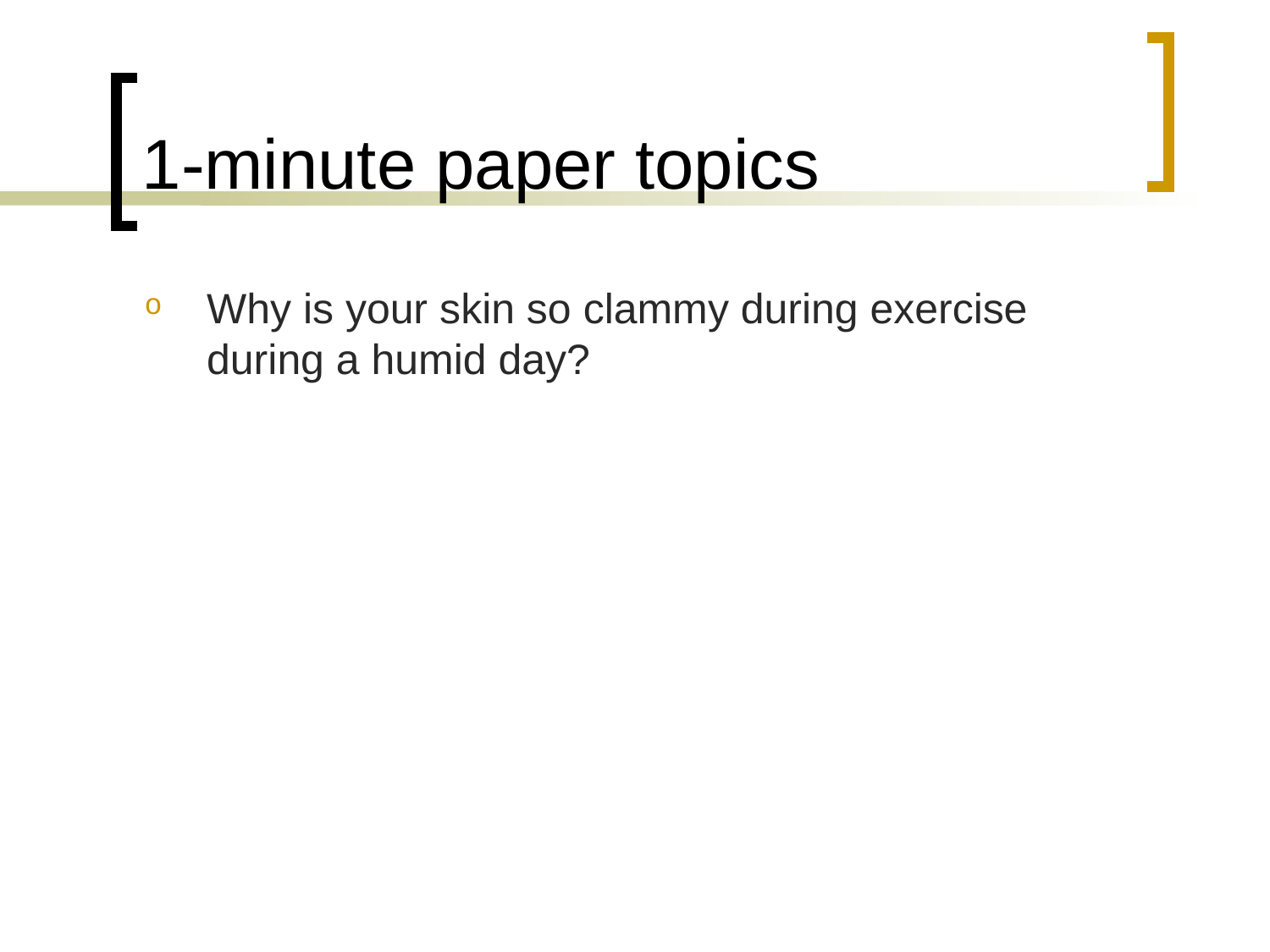

# 1-minute paper topics
Why is your skin so clammy during exercise during a humid day?